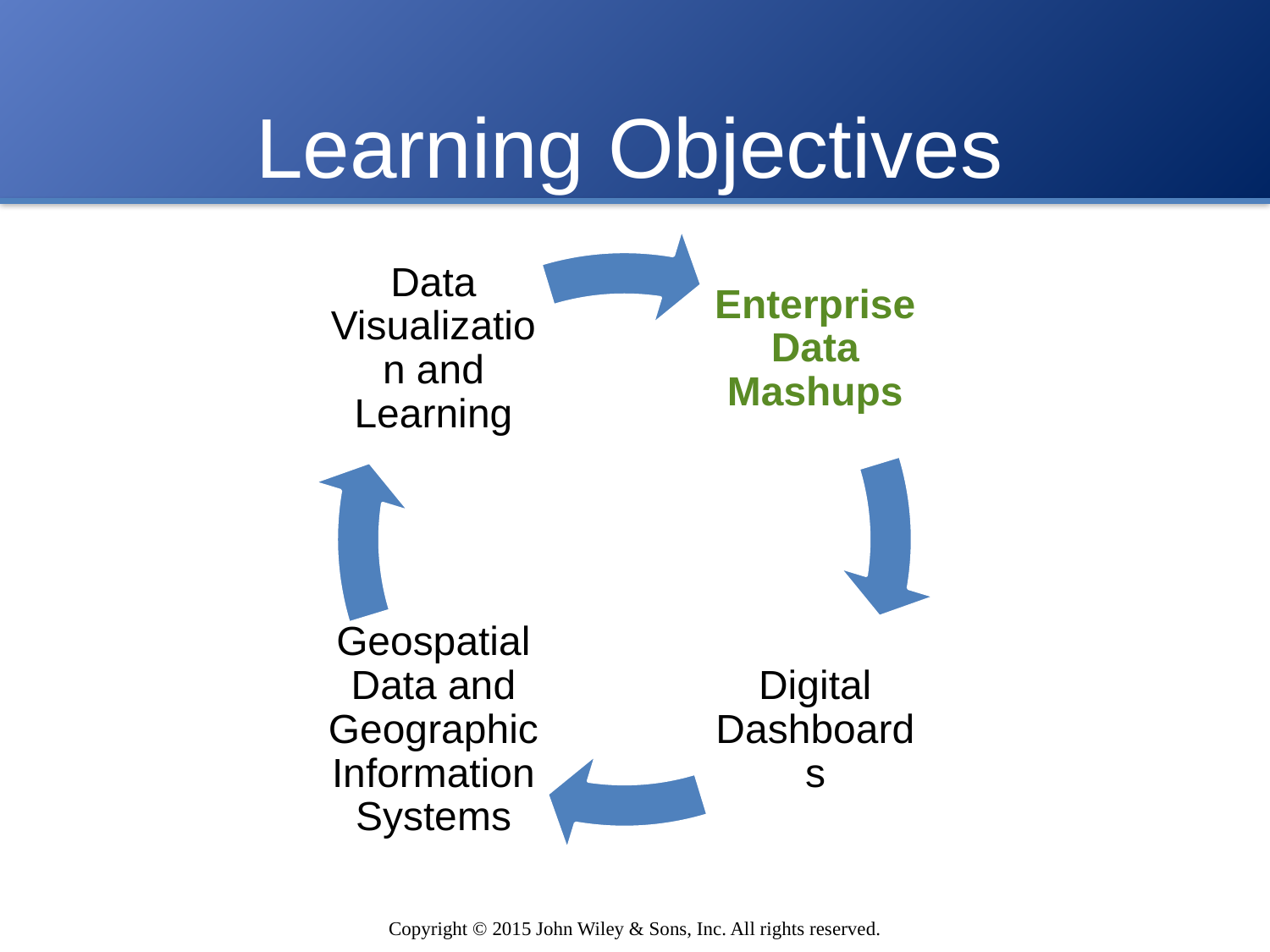

Enterprise Data Mashups
Digital Dashboards
Geospatial Data and Geographic Information Systems
Data Visualization and Learning